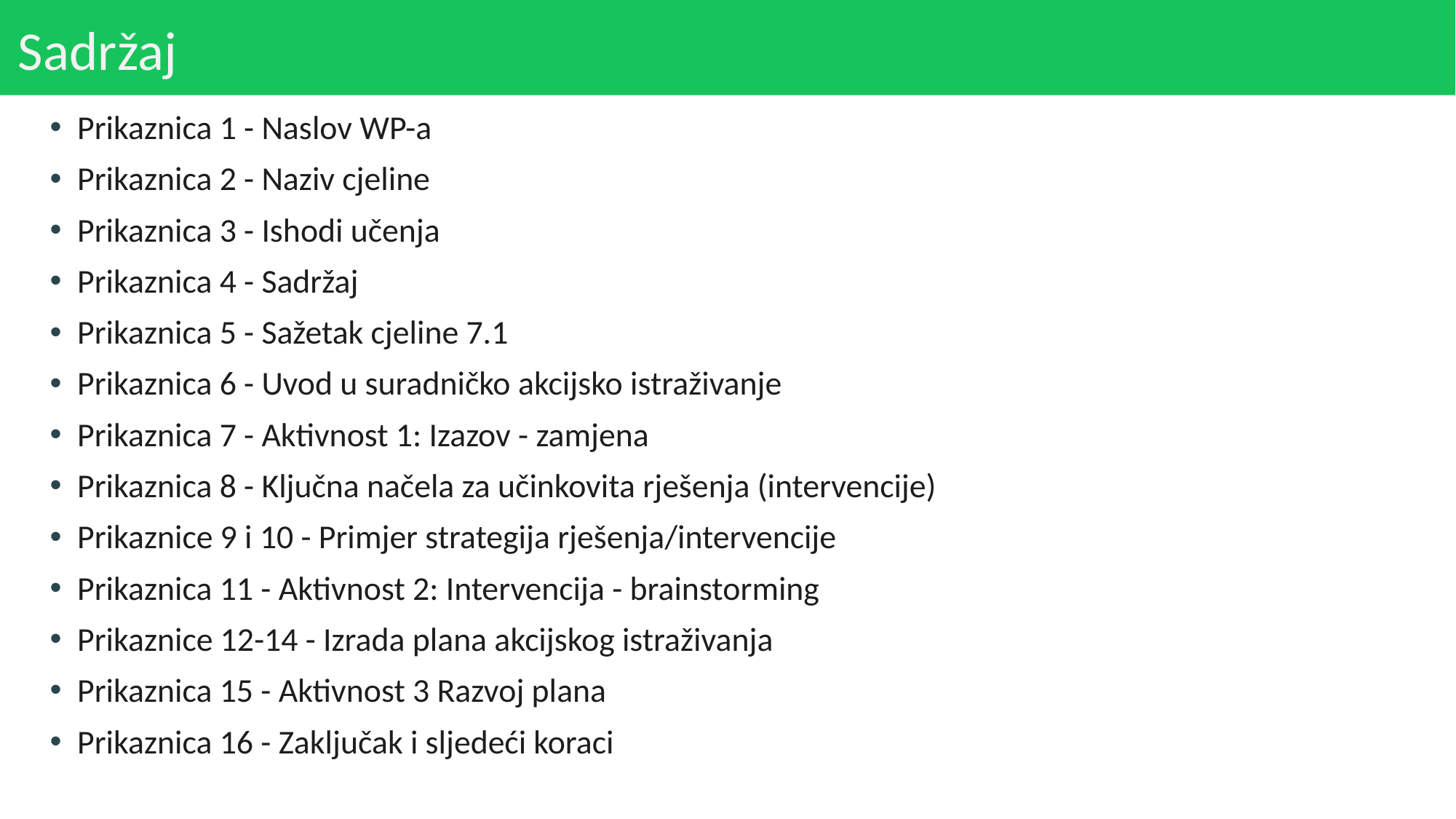

# Sadržaj
Prikaznica 1 - Naslov WP-a
Prikaznica 2 - Naziv cjeline
Prikaznica 3 - Ishodi učenja
Prikaznica 4 - Sadržaj
Prikaznica 5 - Sažetak cjeline 7.1
Prikaznica 6 - Uvod u suradničko akcijsko istraživanje
Prikaznica 7 - Aktivnost 1: Izazov - zamjena
Prikaznica 8 - Ključna načela za učinkovita rješenja (intervencije)
Prikaznice 9 i 10 - Primjer strategija rješenja/intervencije
Prikaznica 11 - Aktivnost 2: Intervencija - brainstorming
Prikaznice 12-14 - Izrada plana akcijskog istraživanja
Prikaznica 15 - Aktivnost 3 Razvoj plana
Prikaznica 16 - Zaključak i sljedeći koraci